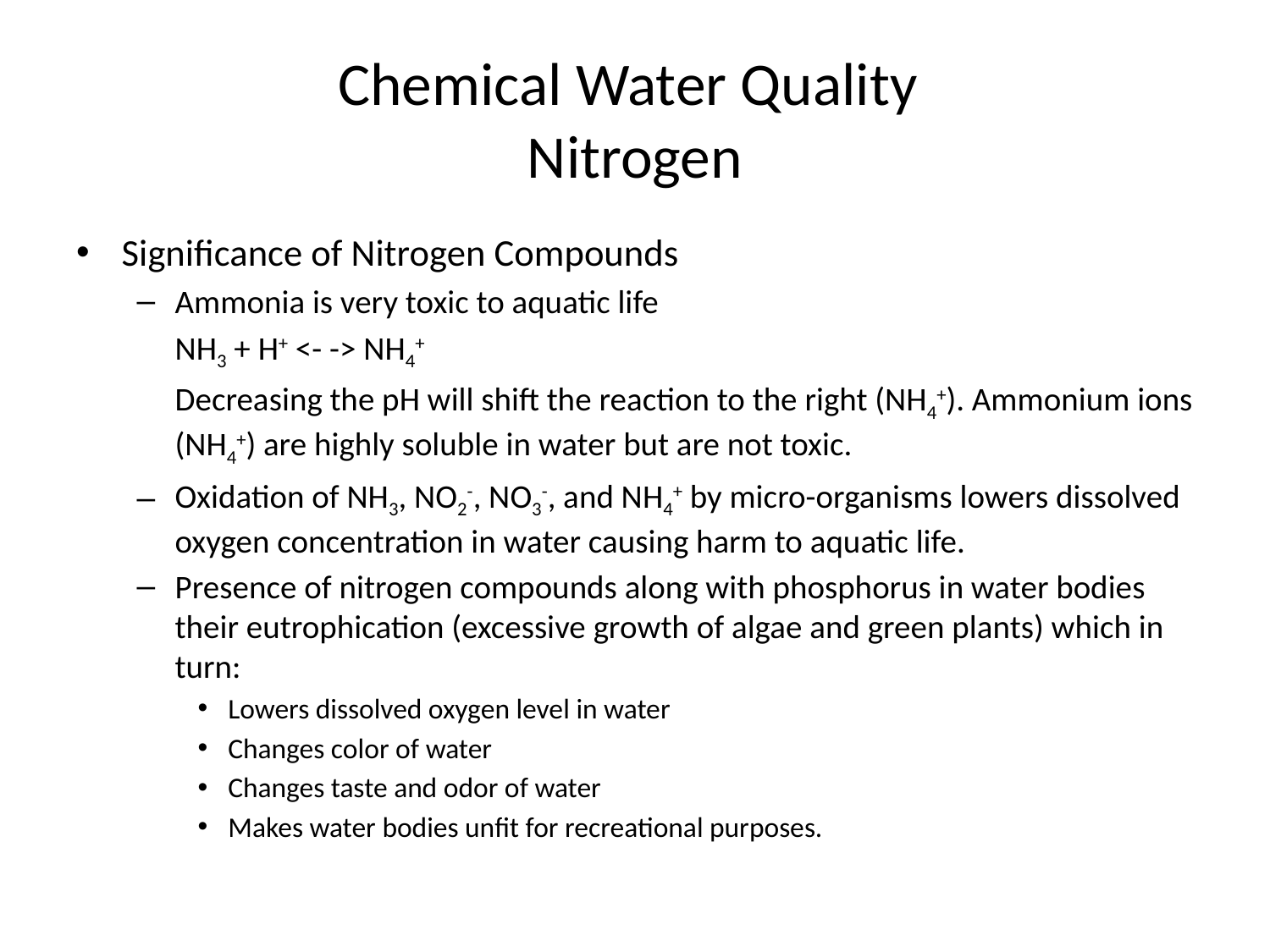

# Chemical Water Quality Nitrogen
Significance of Nitrogen Compounds
Ammonia is very toxic to aquatic life
			NH3 + H+ <- -> NH4+
  	Decreasing the pH will shift the reaction to the right (NH4+). Ammonium ions (NH4+) are highly soluble in water but are not toxic.
Oxidation of NH3, NO2-, NO3-, and NH4+ by micro-organisms lowers dissolved oxygen concentration in water causing harm to aquatic life.
Presence of nitrogen compounds along with phosphorus in water bodies their eutrophication (excessive growth of algae and green plants) which in turn:
Lowers dissolved oxygen level in water
Changes color of water
Changes taste and odor of water
Makes water bodies unfit for recreational purposes.